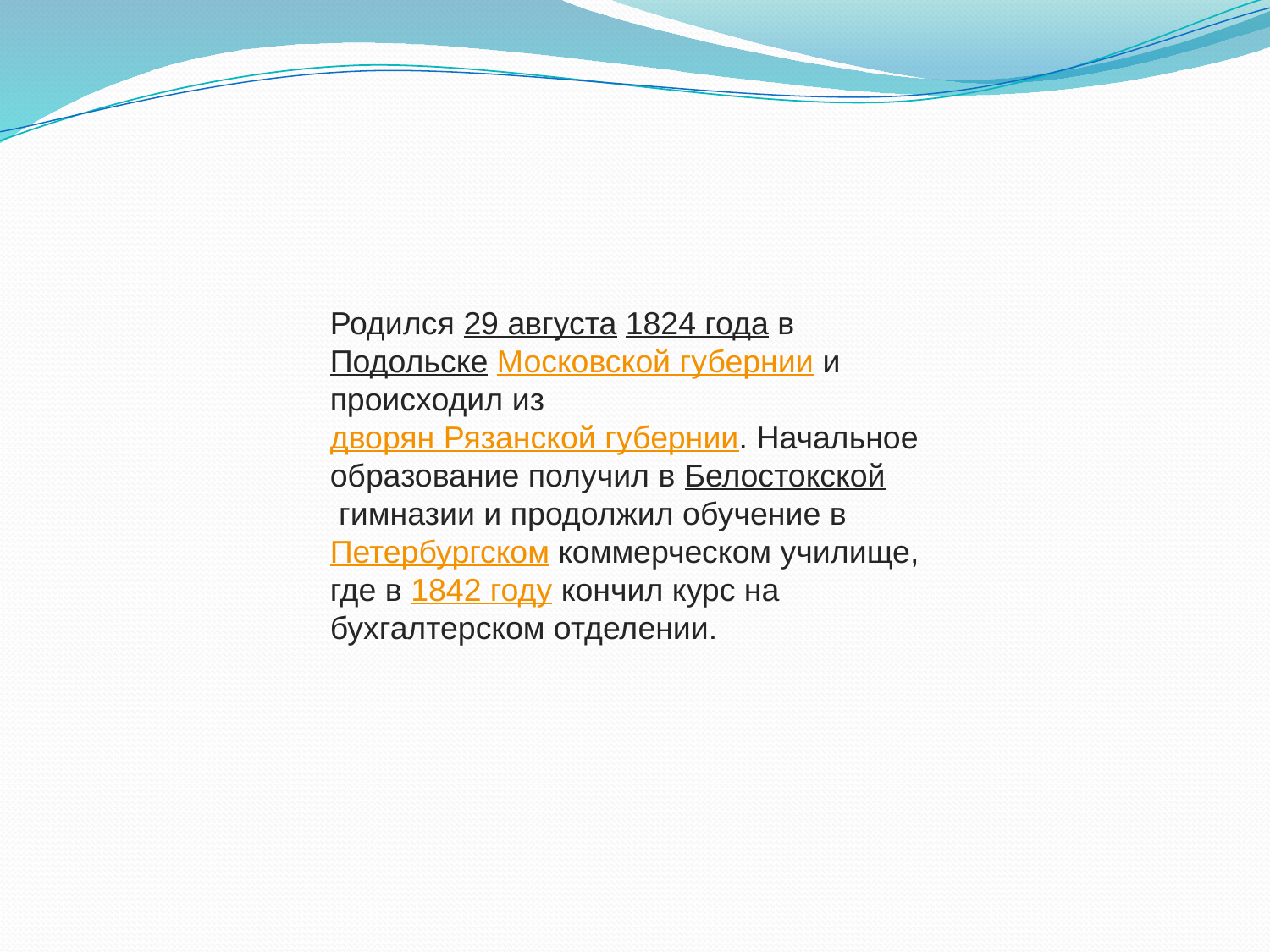

Родился 29 августа 1824 года в Подольске Московской губернии и происходил из дворян Рязанской губернии. Начальное образование получил в Белостокской гимназии и продолжил обучение в Петербургском коммерческом училище, где в 1842 году кончил курс на бухгалтерском отделении.